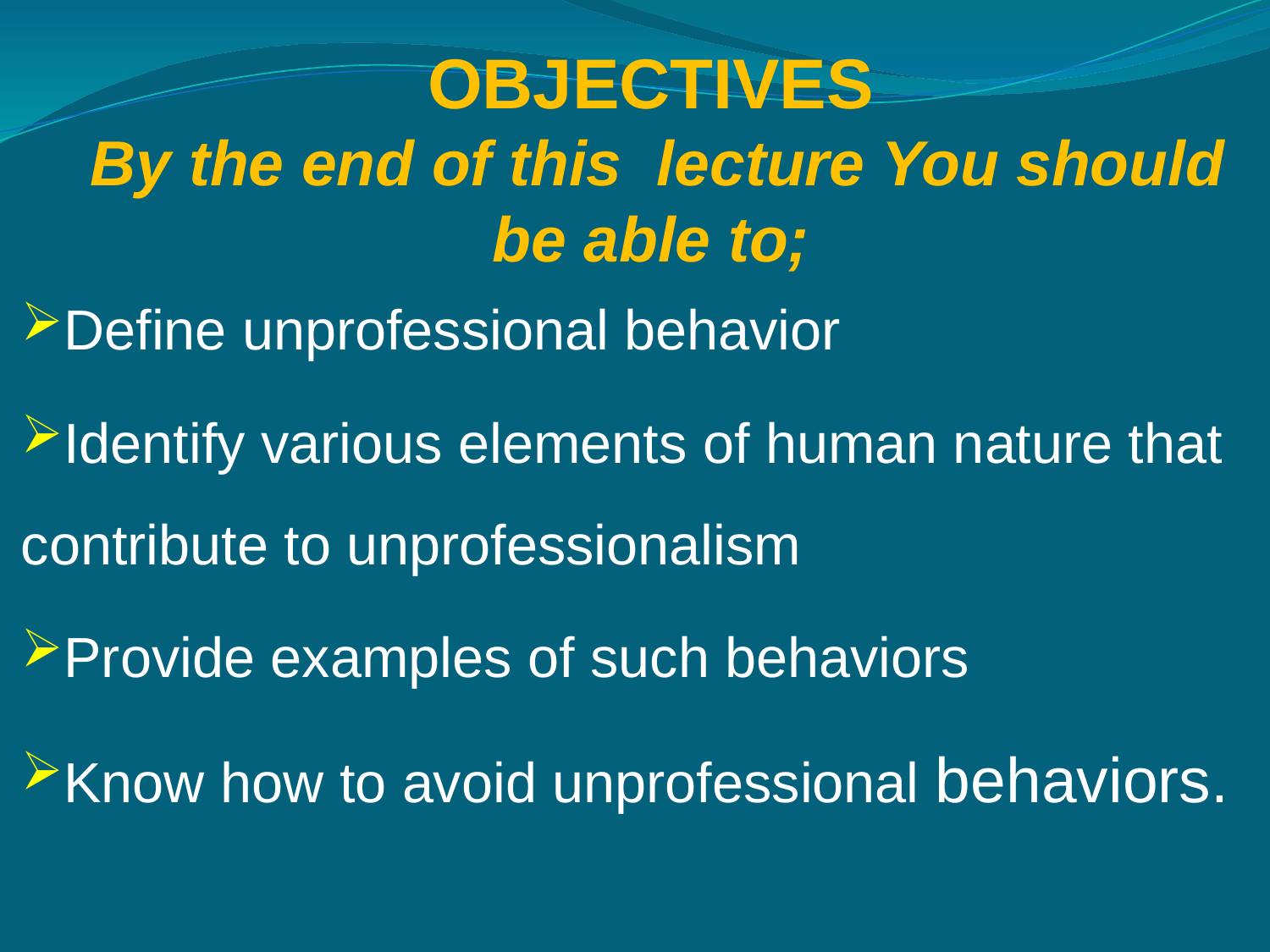

OBJECTIVES
 By the end of this  lecture You should be able to;
Define unprofessional behavior
Identify various elements of human nature that contribute to unprofessionalism
Provide examples of such behaviors
Know how to avoid unprofessional behaviors.